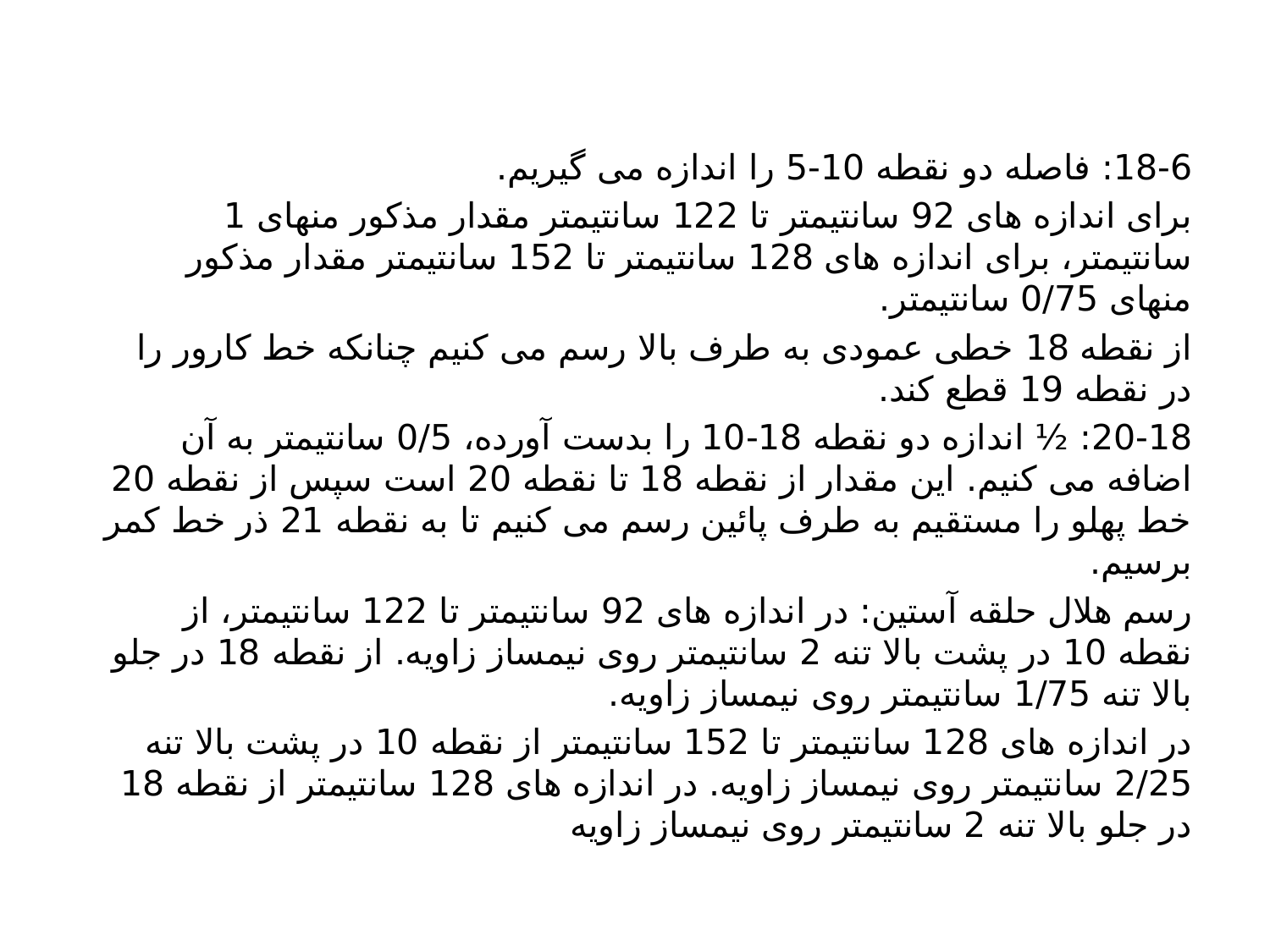

18-6: فاصله دو نقطه 10-5 را اندازه می گیریم.
برای اندازه های 92 سانتیمتر تا 122 سانتیمتر مقدار مذکور منهای 1 سانتیمتر، برای اندازه های 128 سانتیمتر تا 152 سانتیمتر مقدار مذکور منهای 0/75 سانتیمتر.
از نقطه 18 خطی عمودی به طرف بالا رسم می کنیم چنانکه خط کارور را در نقطه 19 قطع کند.
20-18: ½ اندازه دو نقطه 18-10 را بدست آورده، 0/5 سانتیمتر به آن اضافه می کنیم. این مقدار از نقطه 18 تا نقطه 20 است سپس از نقطه 20 خط پهلو را مستقیم به طرف پائین رسم می کنیم تا به نقطه 21 ذر خط کمر برسیم.
رسم هلال حلقه آستین: در اندازه های 92 سانتیمتر تا 122 سانتیمتر، از نقطه 10 در پشت بالا تنه 2 سانتیمتر روی نیمساز زاویه. از نقطه 18 در جلو بالا تنه 1/75 سانتیمتر روی نیمساز زاویه.
در اندازه های 128 سانتیمتر تا 152 سانتیمتر از نقطه 10 در پشت بالا تنه 2/25 سانتیمتر روی نیمساز زاویه. در اندازه های 128 سانتیمتر از نقطه 18 در جلو بالا تنه 2 سانتیمتر روی نیمساز زاویه